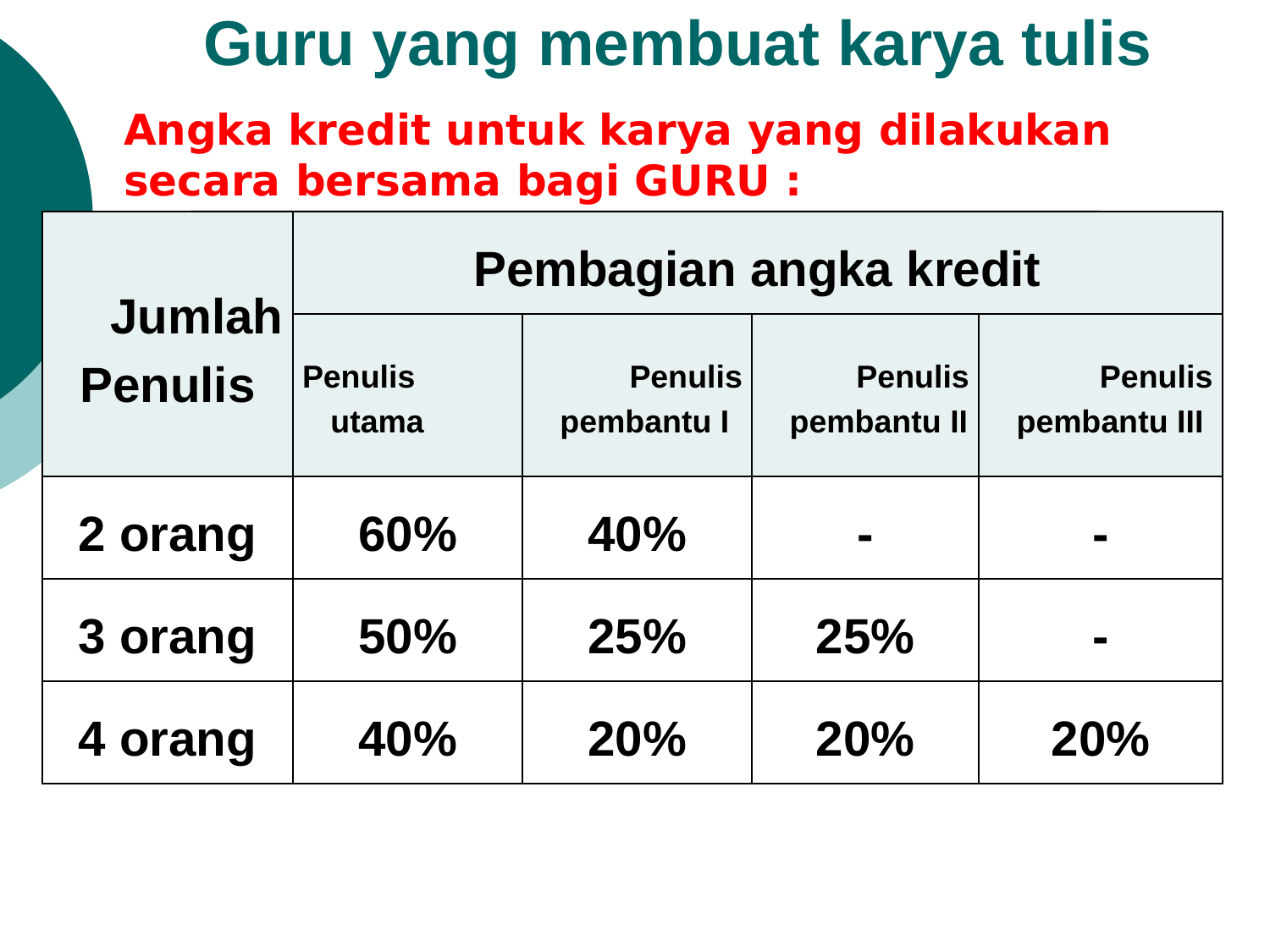

Guru yang membuat karya tulis
Angka kredit untuk karya yang dilakukan secara bersama bagi GURU :
| Jumlah Penulis | Pembagian angka kredit |  |  |  |
| --- | --- | --- | --- | --- |
|  | Penulis utama | Penulis pembantu I | Penulis pembantu II | Penulis pembantu III |
| 2 orang | 60% | 40% | - | - |
| 3 orang | 50% | 25% | 25% | - |
| 4 orang | 40% | 20% | 20% | 20% |